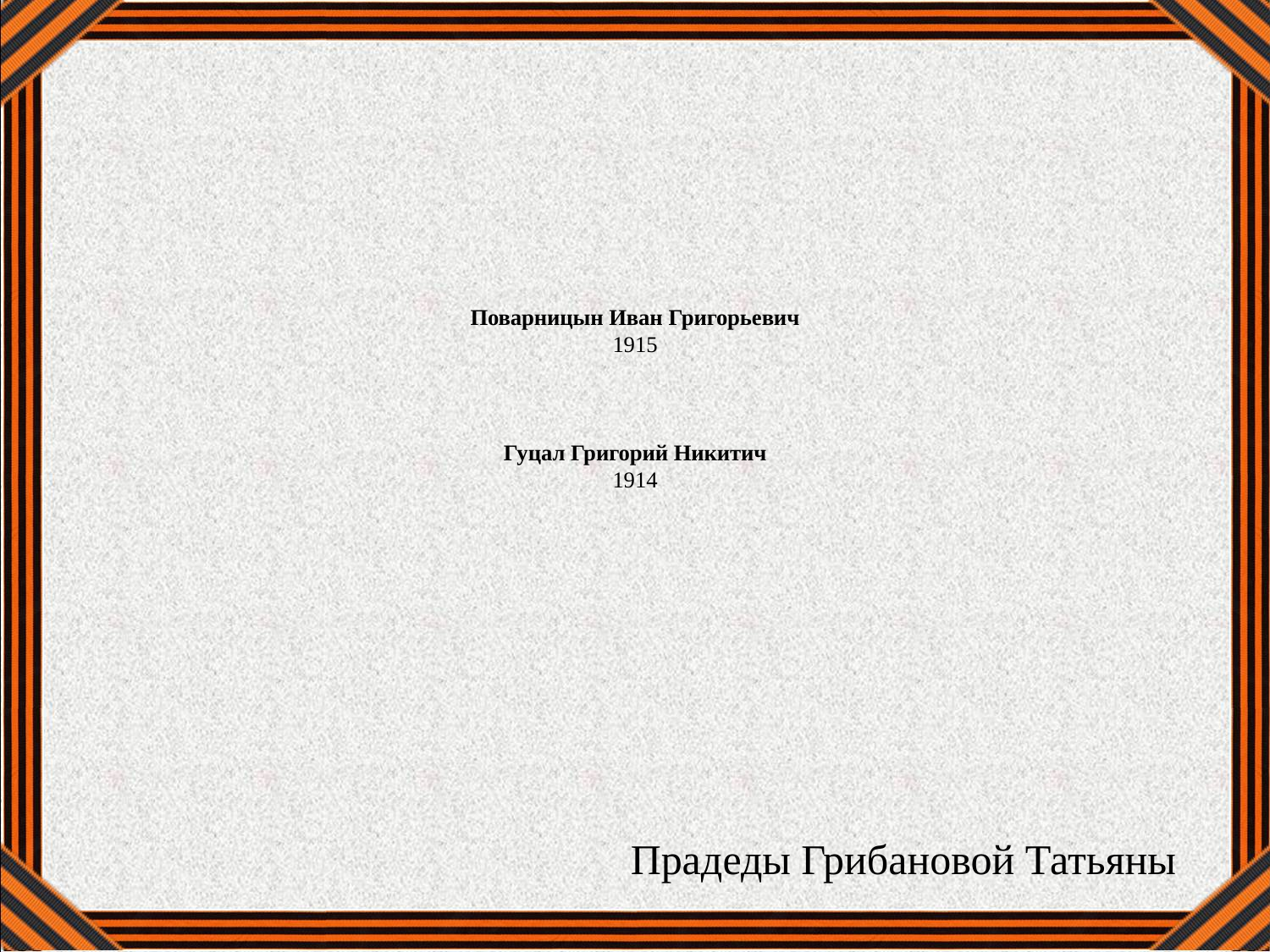

# Поварницын Иван Григорьевич 1915 Гуцал Григорий Никитич 1914
Прадеды Грибановой Татьяны